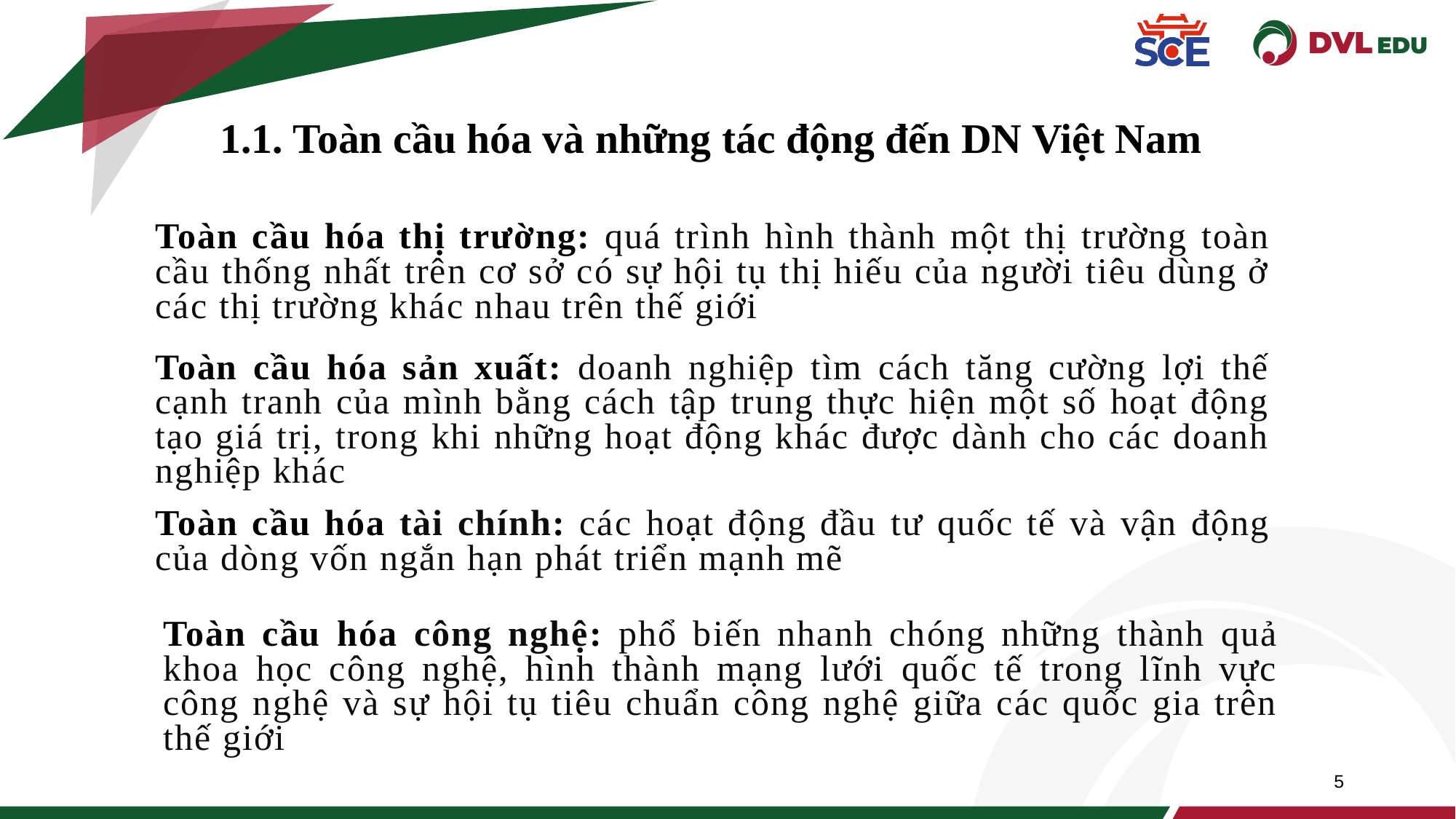

1.1. Toàn cầu hóa và những tác động đến DN Việt Nam
Toàn cầu hóa thị trường: quá trình hình thành một thị trường toàn cầu thống nhất trên cơ sở có sự hội tụ thị hiếu của người tiêu dùng ở các thị trường khác nhau trên thế giới
Toàn cầu hóa sản xuất: doanh nghiệp tìm cách tăng cường lợi thế cạnh tranh của mình bằng cách tập trung thực hiện một số hoạt động tạo giá trị, trong khi những hoạt động khác được dành cho các doanh nghiệp khác
Toàn cầu hóa tài chính: các hoạt động đầu tư quốc tế và vận động của dòng vốn ngắn hạn phát triển mạnh mẽ
Toàn cầu hóa công nghệ: phổ biến nhanh chóng những thành quả khoa học công nghệ, hình thành mạng lưới quốc tế trong lĩnh vực công nghệ và sự hội tụ tiêu chuẩn công nghệ giữa các quốc gia trên thế giới
5